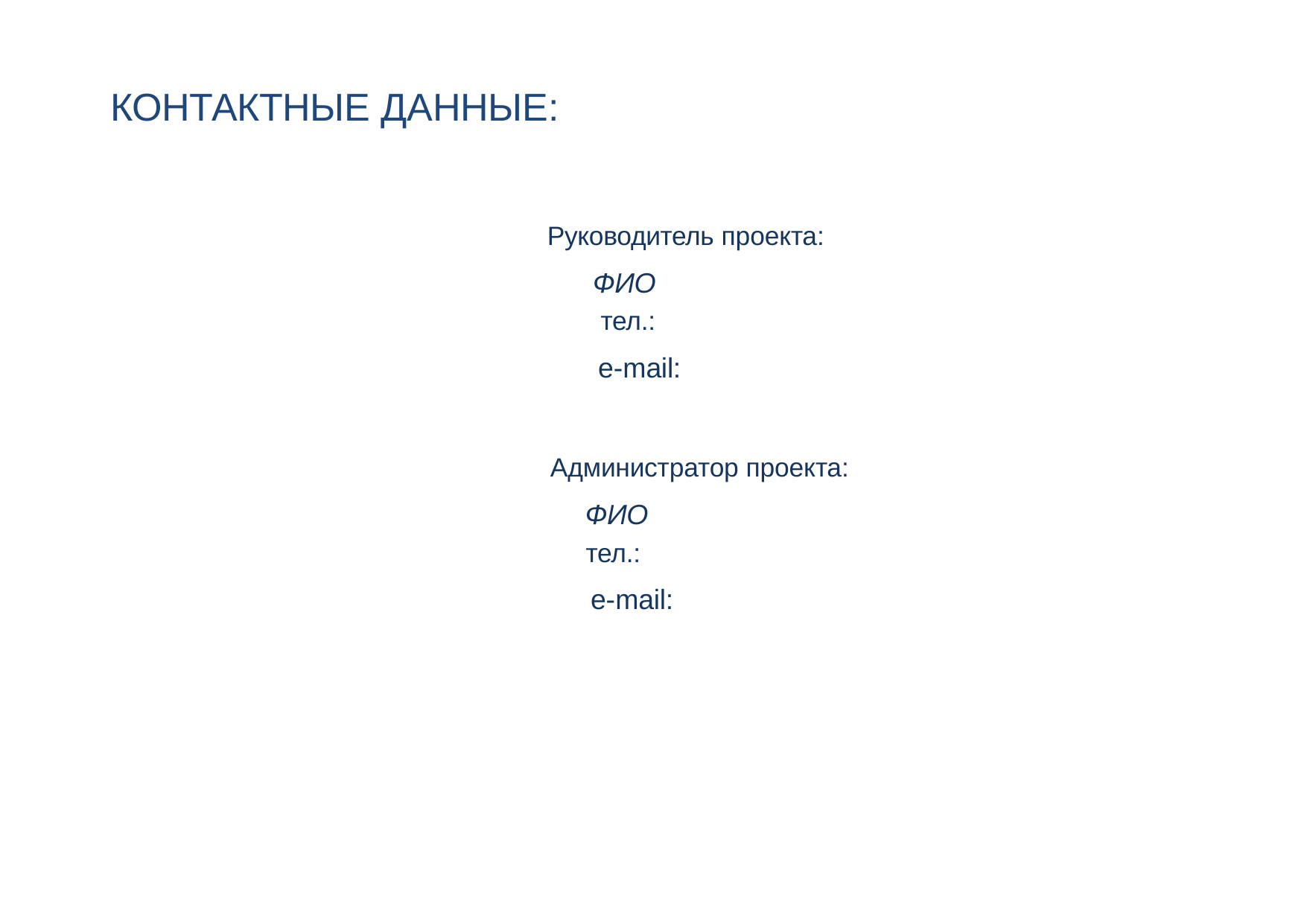

# КОНТАКТНЫЕ ДАННЫЕ:
Руководитель проекта:
ФИО
тел.:
e-mail:

Администратор проекта:
ФИО
тел.:
e-mail: